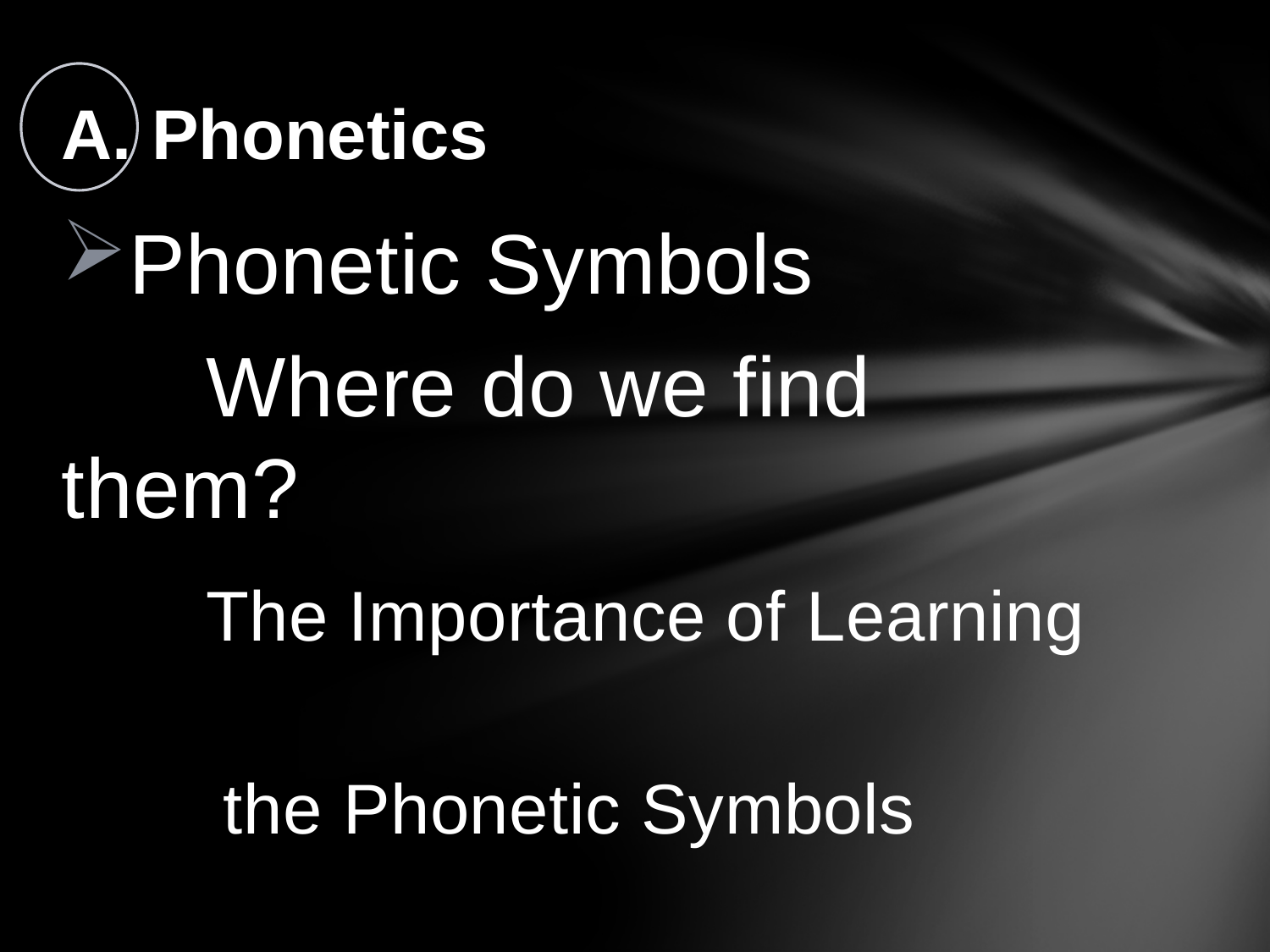

# A. Phonetics

Phonetic Symbols
      Where do we find them?
      The Importance of Learning
        the Phonetic Symbols